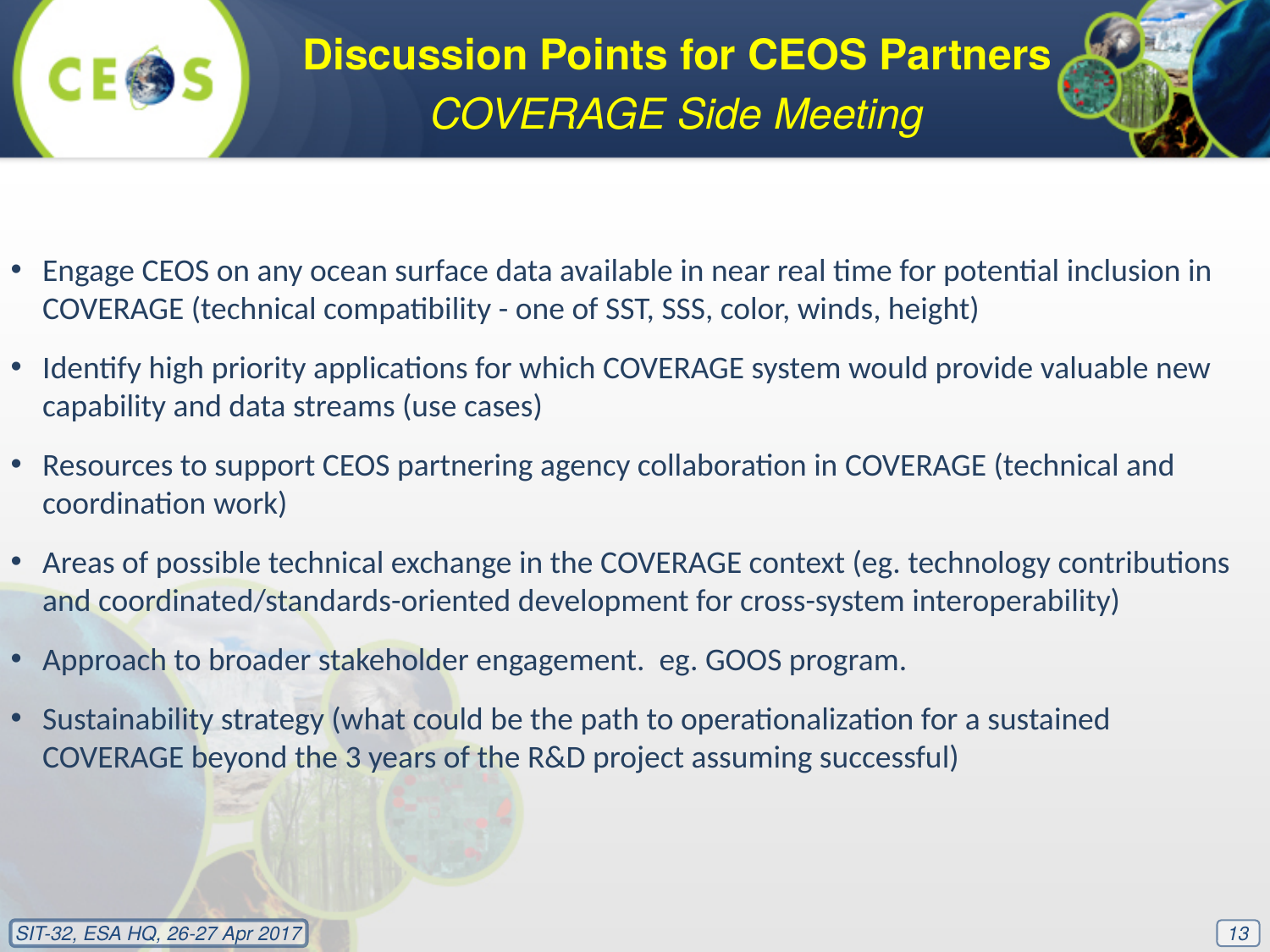

Discussion Points for CEOS Partners
COVERAGE Side Meeting
Engage CEOS on any ocean surface data available in near real time for potential inclusion in COVERAGE (technical compatibility - one of SST, SSS, color, winds, height)
Identify high priority applications for which COVERAGE system would provide valuable new capability and data streams (use cases)
Resources to support CEOS partnering agency collaboration in COVERAGE (technical and coordination work)
Areas of possible technical exchange in the COVERAGE context (eg. technology contributions and coordinated/standards-oriented development for cross-system interoperability)
Approach to broader stakeholder engagement.  eg. GOOS program.
Sustainability strategy (what could be the path to operationalization for a sustained COVERAGE beyond the 3 years of the R&D project assuming successful)
13